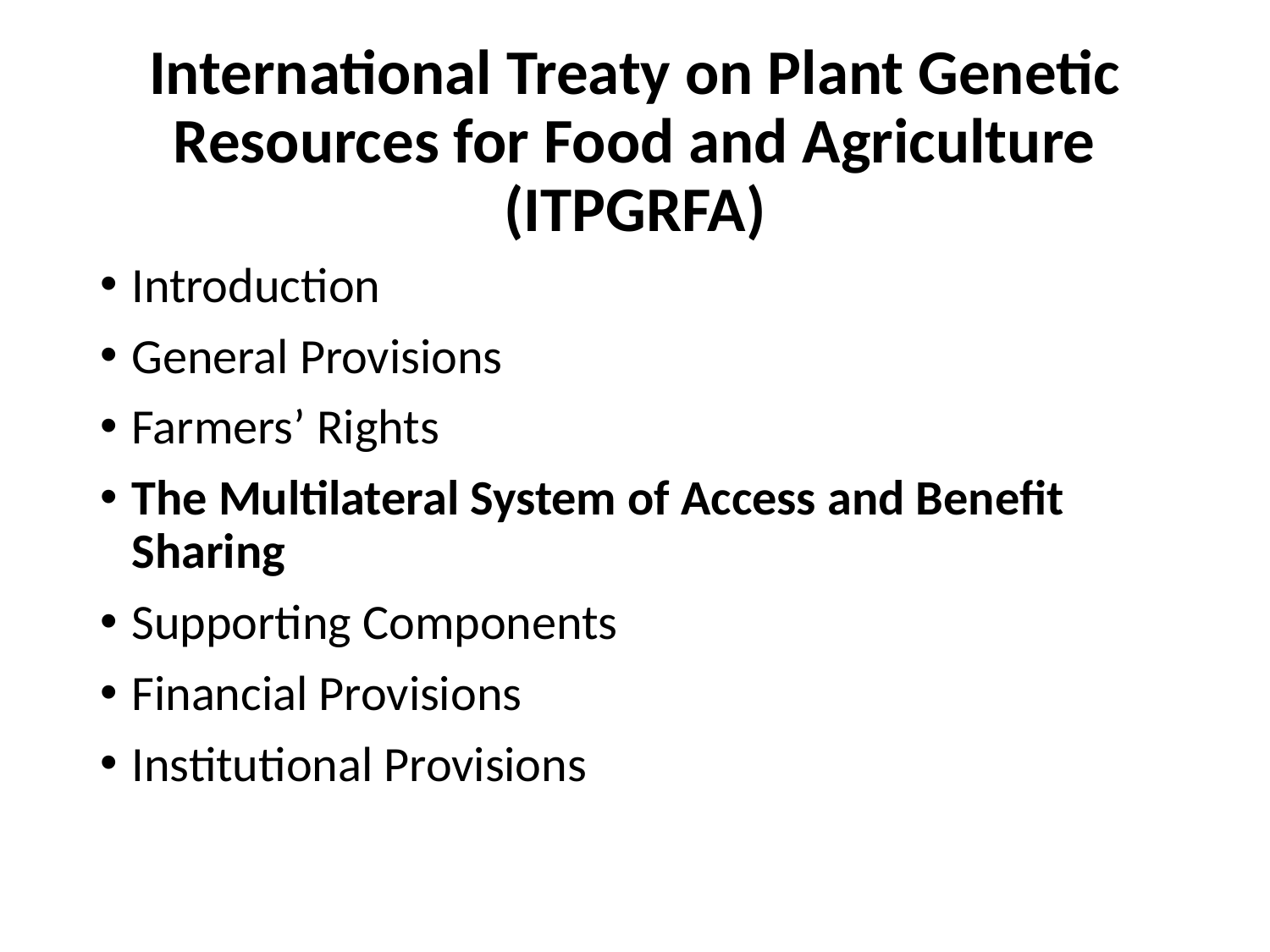

# International Treaty on Plant Genetic Resources for Food and Agriculture (ITPGRFA)
Introduction
General Provisions
Farmers’ Rights
The Multilateral System of Access and Benefit Sharing
Supporting Components
Financial Provisions
Institutional Provisions